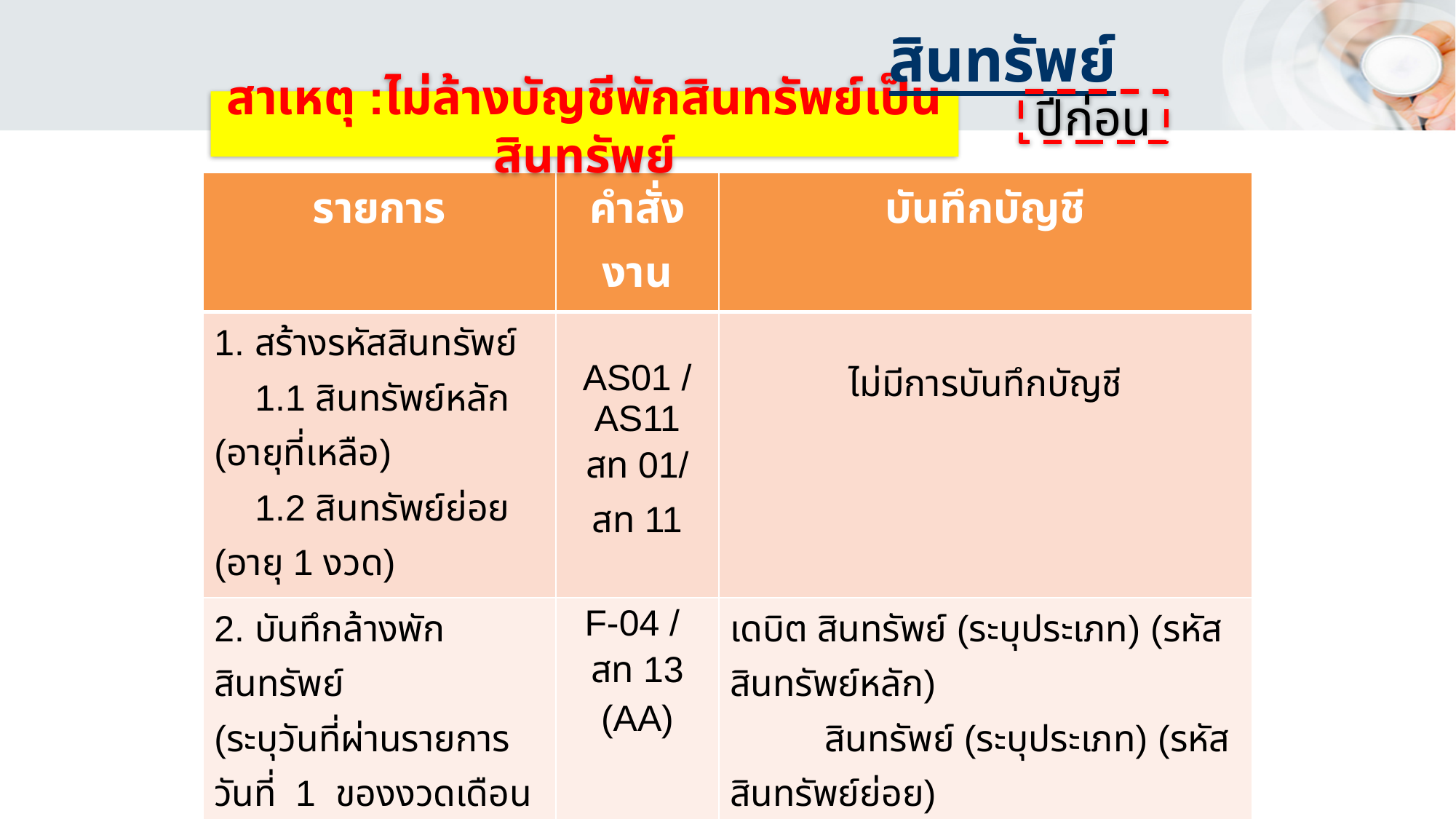

สินทรัพย์
ปีก่อน
สาเหตุ :ไม่ล้างบัญชีพักสินทรัพย์เป็นสินทรัพย์
| รายการ | คำสั่งงาน | บันทึกบัญชี |
| --- | --- | --- |
| 1. สร้างรหัสสินทรัพย์ 1.1 สินทรัพย์หลัก (อายุที่เหลือ) 1.2 สินทรัพย์ย่อย (อายุ 1 งวด) | AS01 / AS11 สท 01/ สท 11 | ไม่มีการบันทึกบัญชี |
| 2. บันทึกล้างพักสินทรัพย์ (ระบุวันที่ผ่านรายการวันที่ 1 ของงวดเดือนปัจจุบัน) | F-04 / สท 13 (AA) | เดบิต สินทรัพย์ (ระบุประเภท) (รหัสสินทรัพย์หลัก) สินทรัพย์ (ระบุประเภท) (รหัสสินทรัพย์ย่อย) เครดิต พักสินทรัพย์ (ระบุประเภท) |
| 3. ประมวลผลค่าเสื่อมราคา (ส่วนกลาง) | ZAFAB | เดบิต ค่าเสื่อมราคา-สินทรัพย์ (ระบุประเภท) เครดิต ค่าเสื่อมราคาสะสม - สินทรัพย์ (ระบุประเภท) |
| 4. ปรับปรุงค่าเสื่อมราคาตามข้อ 3 (เฉพาะมูลค่าค่าเสื่อมราคาของปีก่อน) | ZGL\_JV / บช01 (JV) | เดบิต ผลสะสมจากการแก้ไขข้อผิดพลาด เครดิต ค่าเสื่อมราคา-สินทรัพย์ (ระบุประเภท) |